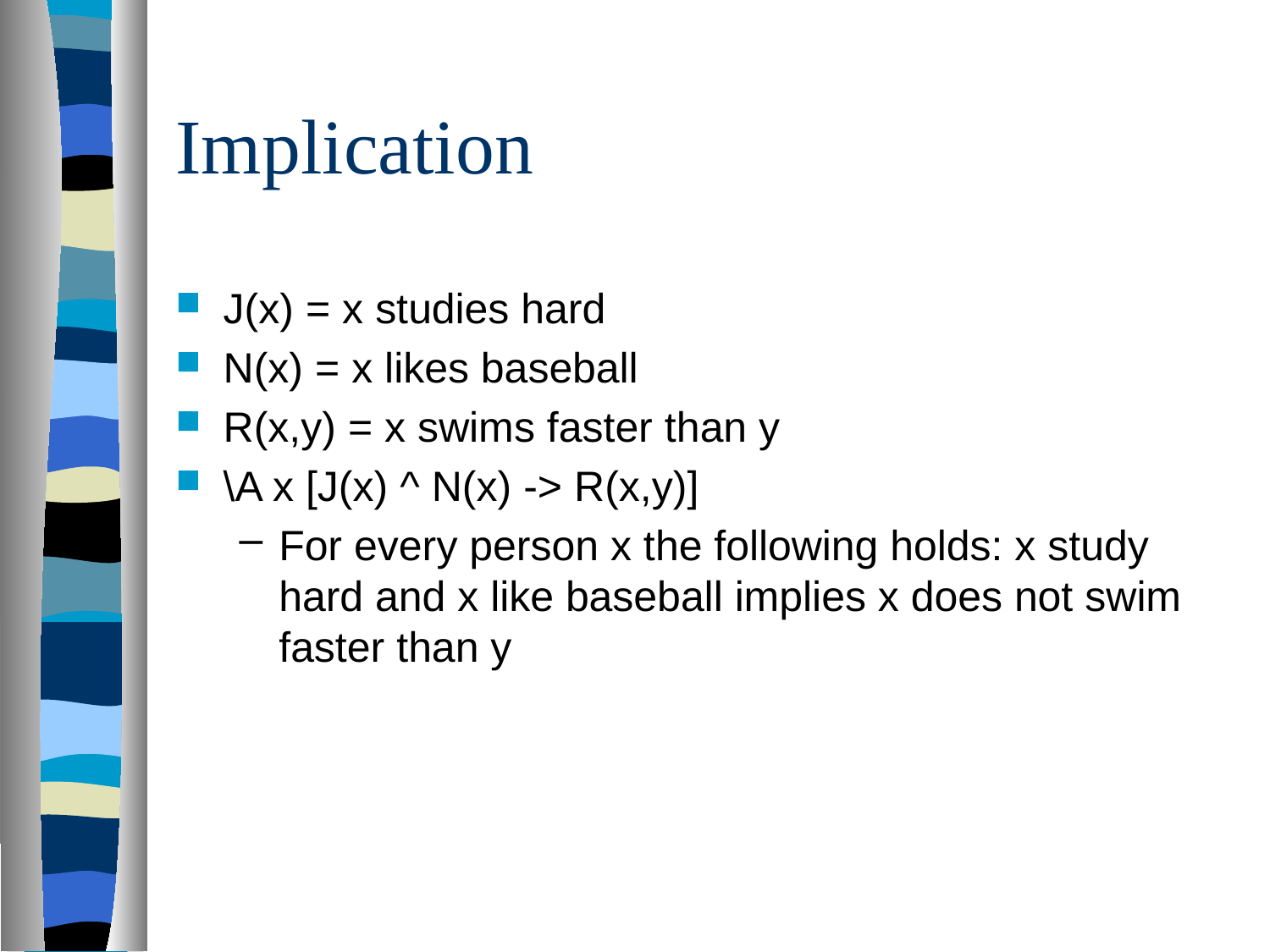

# Implication
J(x) = x studies hard
N(x) = x likes baseball
R(x,y) = x swims faster than y
\A x [J(x) ^ N(x) -> R(x,y)]
For every person x the following holds: x study hard and x like baseball implies x does not swim faster than y